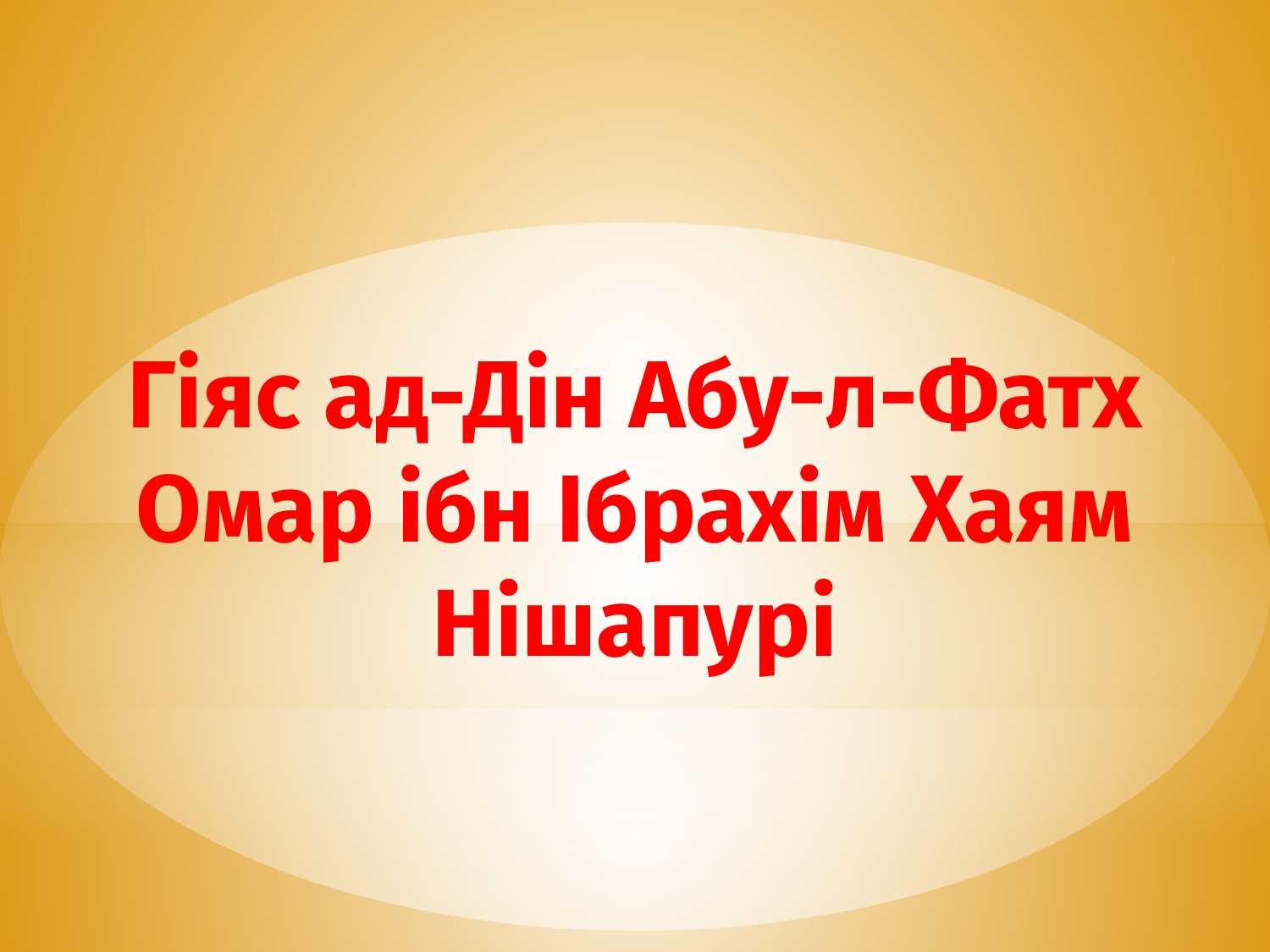

Гіяс ад-Дін Абу-л-Фатх Омар ібн Ібрахім Хаям Нішапурі